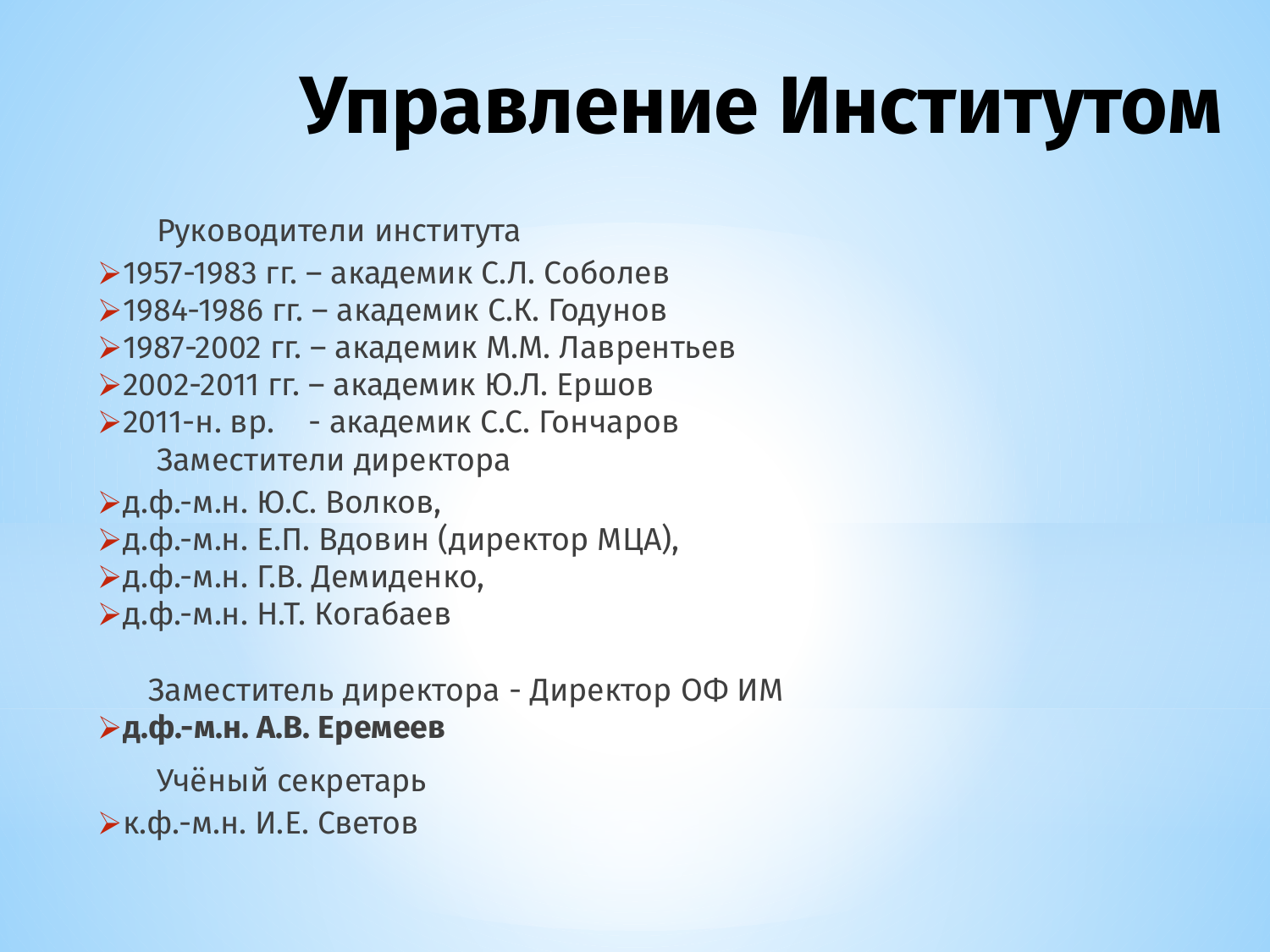

# Управление Институтом
Руководители института
1957-1983 гг. – академик С.Л. Соболев
1984-1986 гг. – академик С.К. Годунов
1987-2002 гг. – академик М.М. Лаврентьев
2002-2011 гг. – академик Ю.Л. Ершов
2011-н. вр.    - академик С.С. Гончаров
Заместители директора
д.ф.-м.н. Ю.С. Волков,
д.ф.-м.н. Е.П. Вдовин (директор МЦА),
д.ф.-м.н. Г.В. Демиденко,
д.ф.-м.н. Н.Т. Когабаев

      Заместитель директора - Директор ОФ ИМ
д.ф.-м.н. А.В. Еремеев
Учёный секретарь
к.ф.-м.н. И.Е. Светов